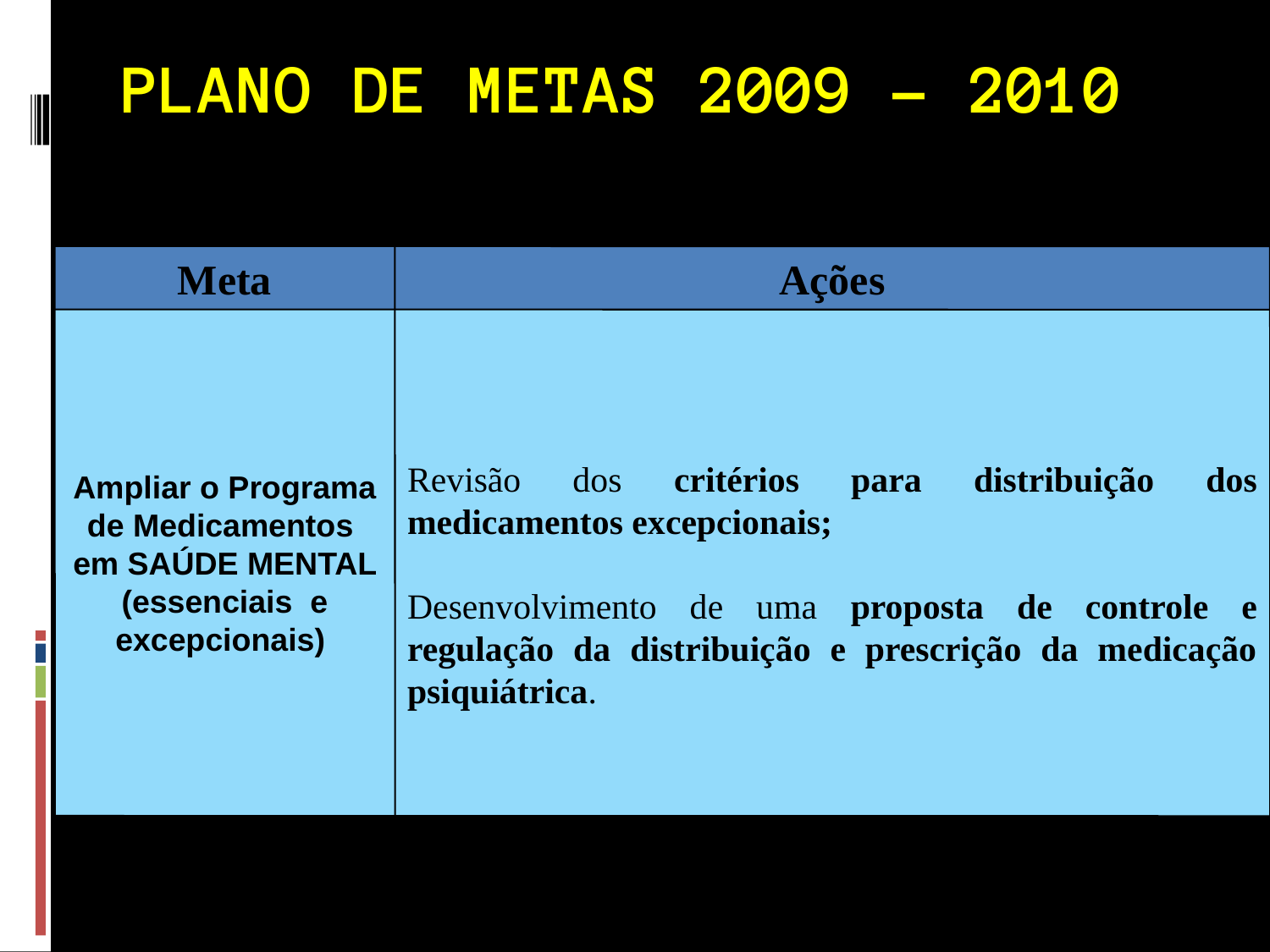

PLANO DE METAS 2009 - 2010
Meta

Ações

Ampliar o Programa de Medicamentos  em SAÚDE MENTAL (essenciais  e excepcionais)

Revisão dos critérios para distribuição dos medicamentos excepcionais;

Desenvolvimento de uma proposta de controle e regulação da distribuição e prescrição da medicação psiquiátrica.